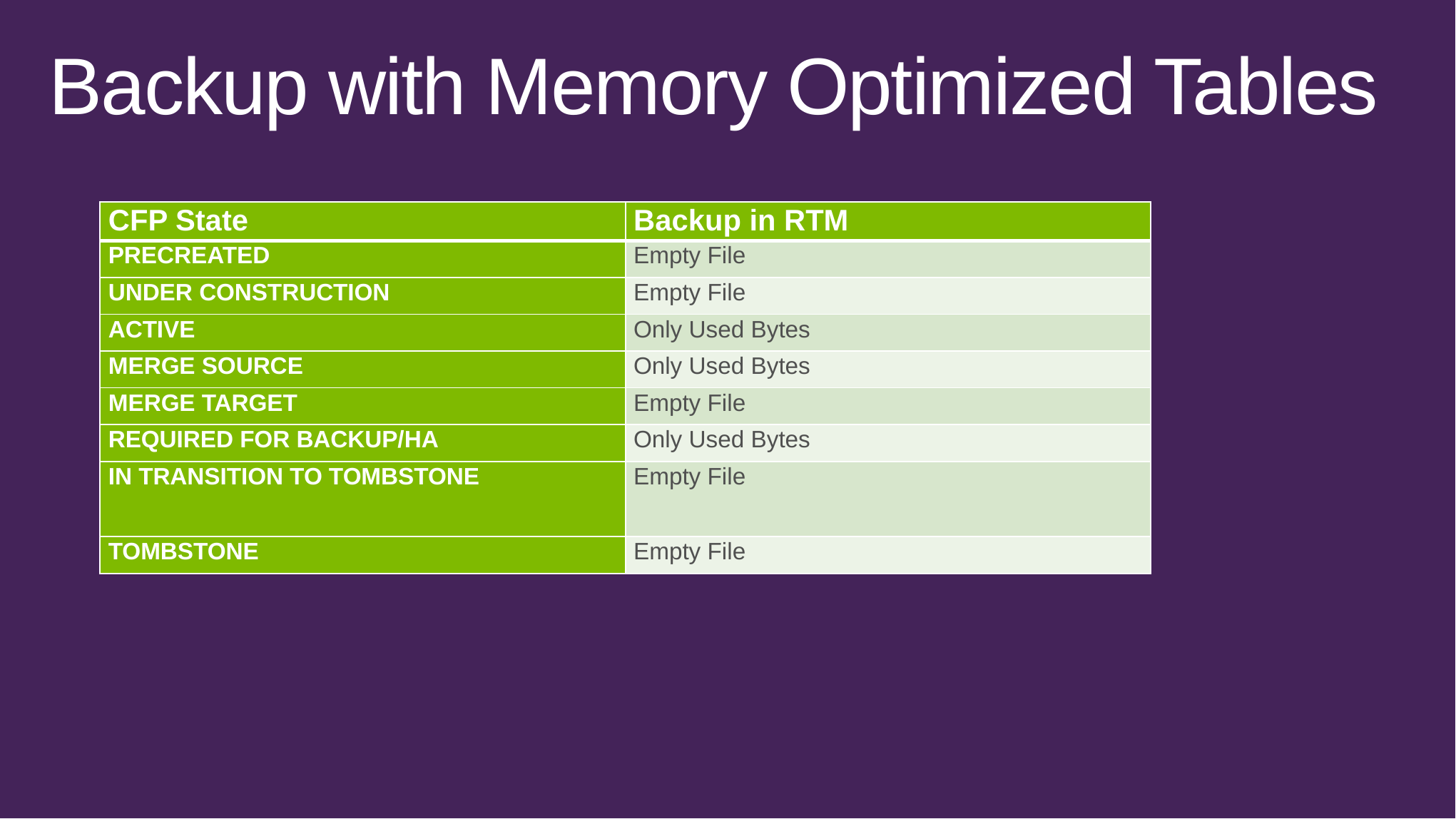

# Backup with Memory Optimized Tables
| CFP State | Backup in RTM |
| --- | --- |
| PRECREATED | Empty File |
| UNDER CONSTRUCTION | Empty File |
| ACTIVE | Only Used Bytes |
| MERGE SOURCE | Only Used Bytes |
| MERGE TARGET | Empty File |
| REQUIRED FOR BACKUP/HA | Only Used Bytes |
| IN TRANSITION TO TOMBSTONE | Empty File |
| TOMBSTONE | Empty File |